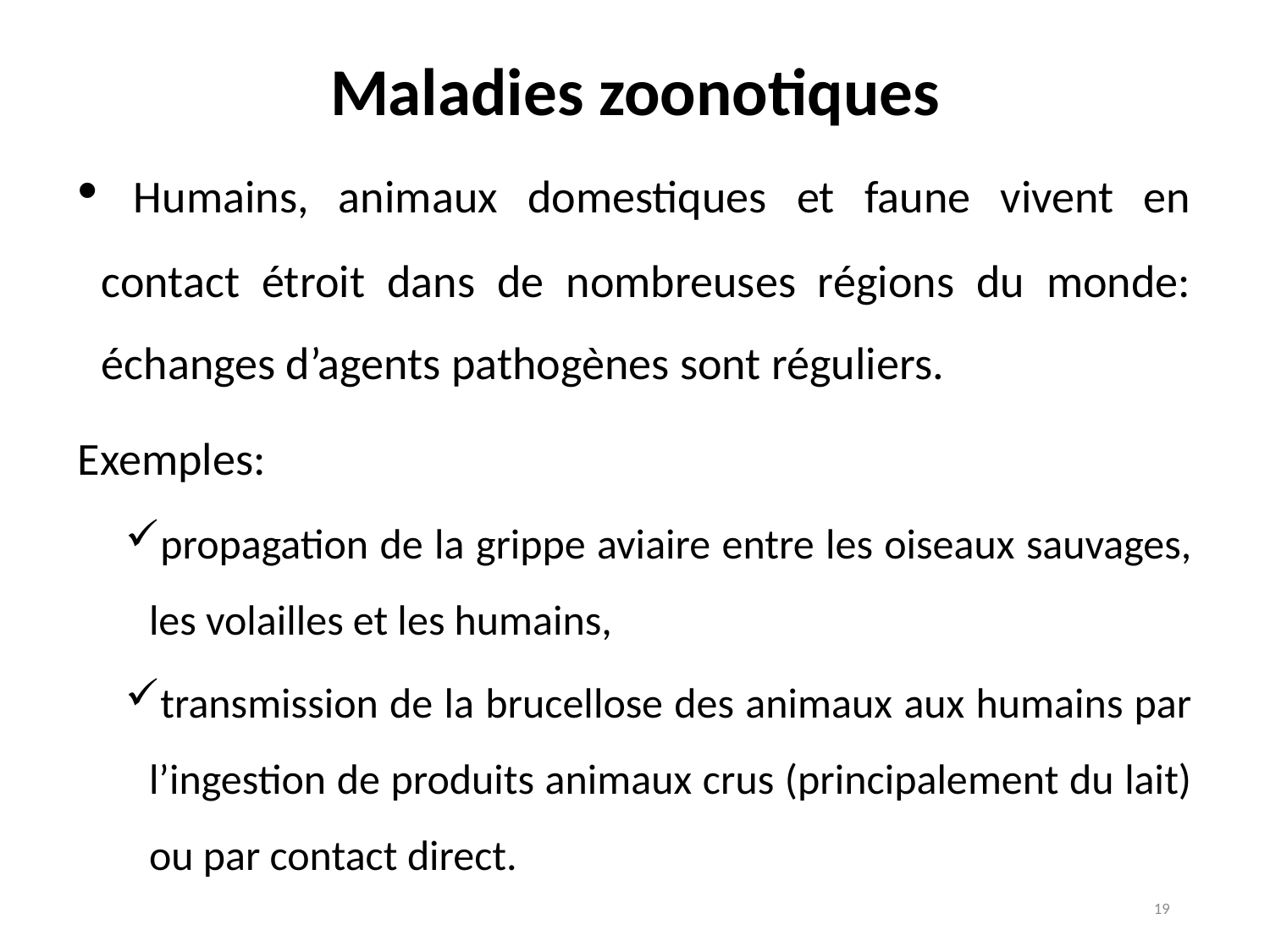

# Maladies zoonotiques
 Humains, animaux domestiques et faune vivent en contact étroit dans de nombreuses régions du monde: échanges d’agents pathogènes sont réguliers.
Exemples:
propagation de la grippe aviaire entre les oiseaux sauvages, les volailles et les humains,
transmission de la brucellose des animaux aux humains par l’ingestion de produits animaux crus (principalement du lait) ou par contact direct.
19